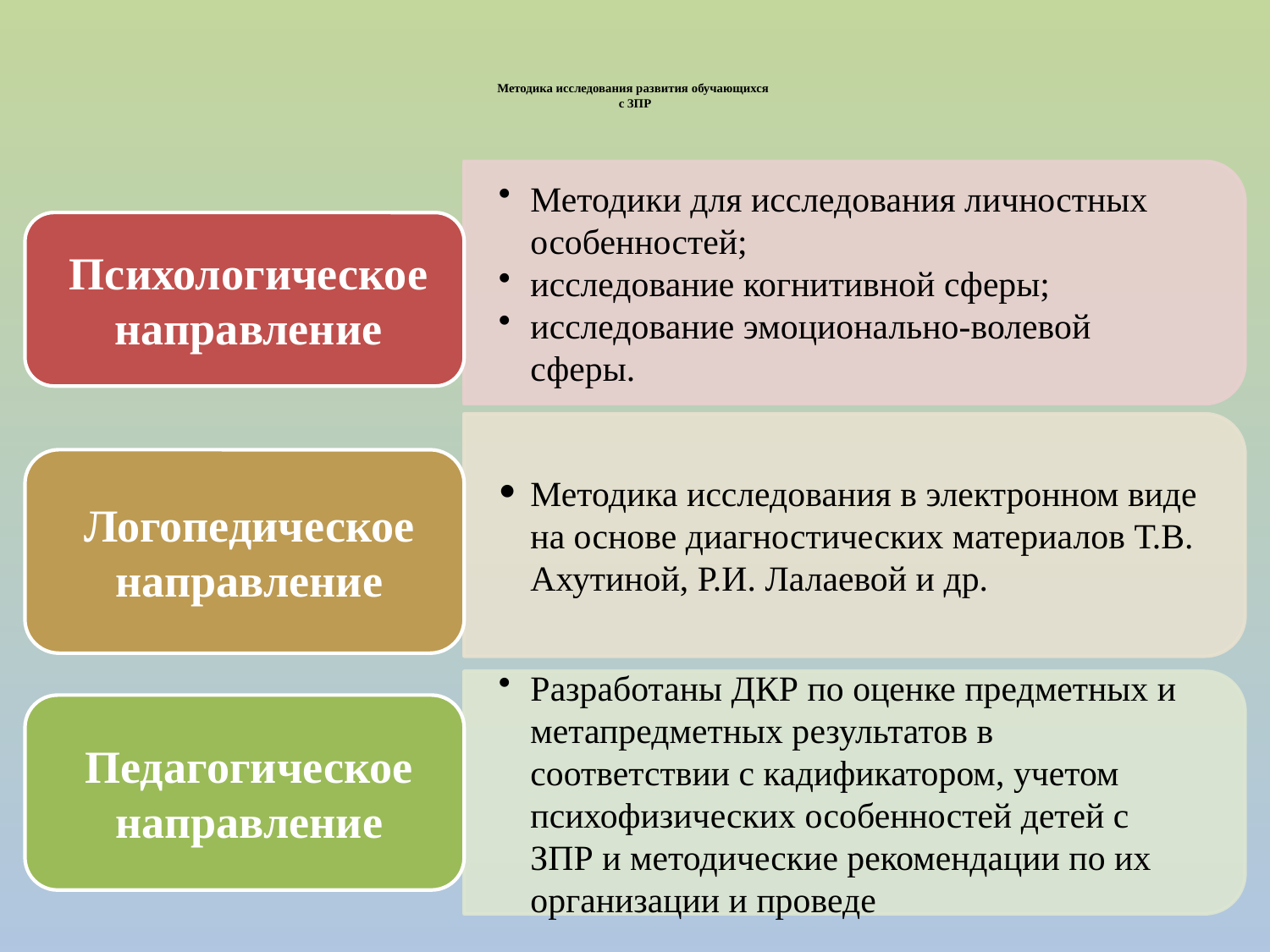

# Методика исследования развития обучающихся с ЗПР
Методики для исследования личностных особенностей;
исследование когнитивной сферы;
исследование эмоционально-волевой сферы.
Психологическое
направление
Методика исследования в электронном виде на основе диагностических материалов Т.В. Ахутиной, Р.И. Лалаевой и др.
Логопедическое
направление
Разработаны ДКР по оценке предметных и метапредметных результатов в соответствии с кадификатором, учетом психофизических особенностей детей с ЗПР и методические рекомендации по их организации и проведе
Педагогическое
направление